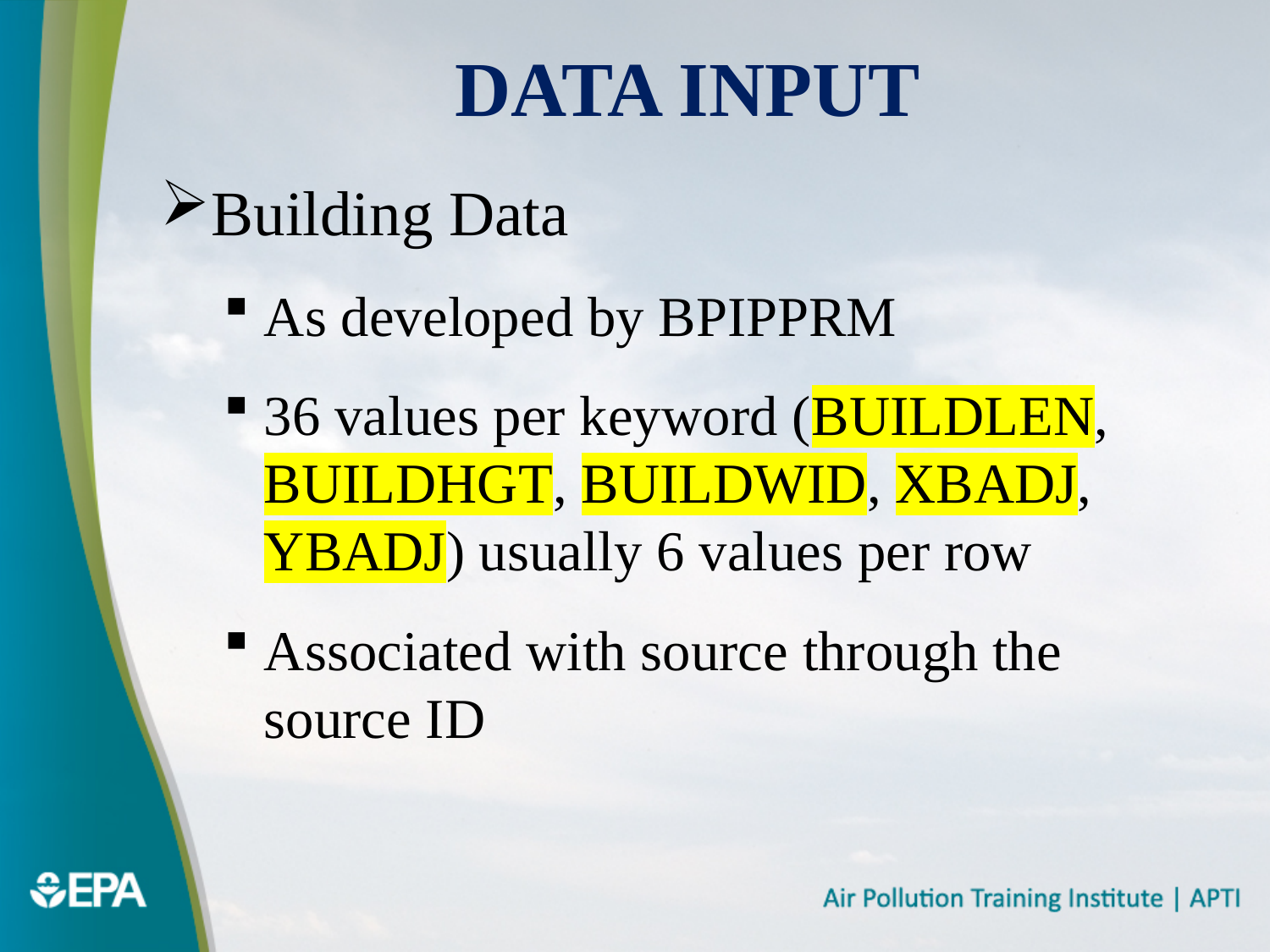

# Data Input
Building Data
As developed by BPIPPRM
36 values per keyword (BUILDLEN, BUILDHGT, BUILDWID, XBADJ, YBADJ) usually 6 values per row
Associated with source through the source ID